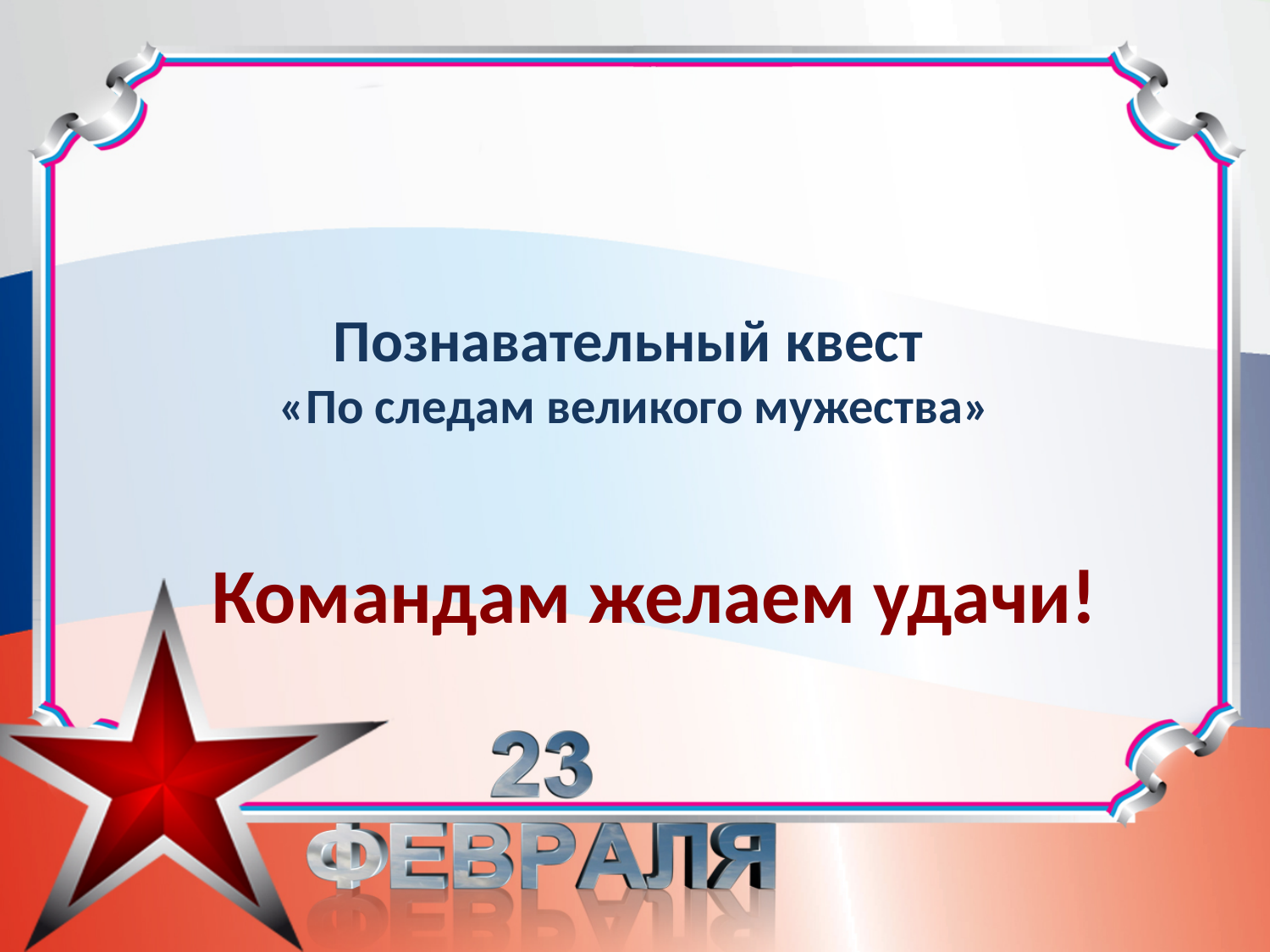

# Познавательный квест «По следам великого мужества»
Командам желаем удачи!